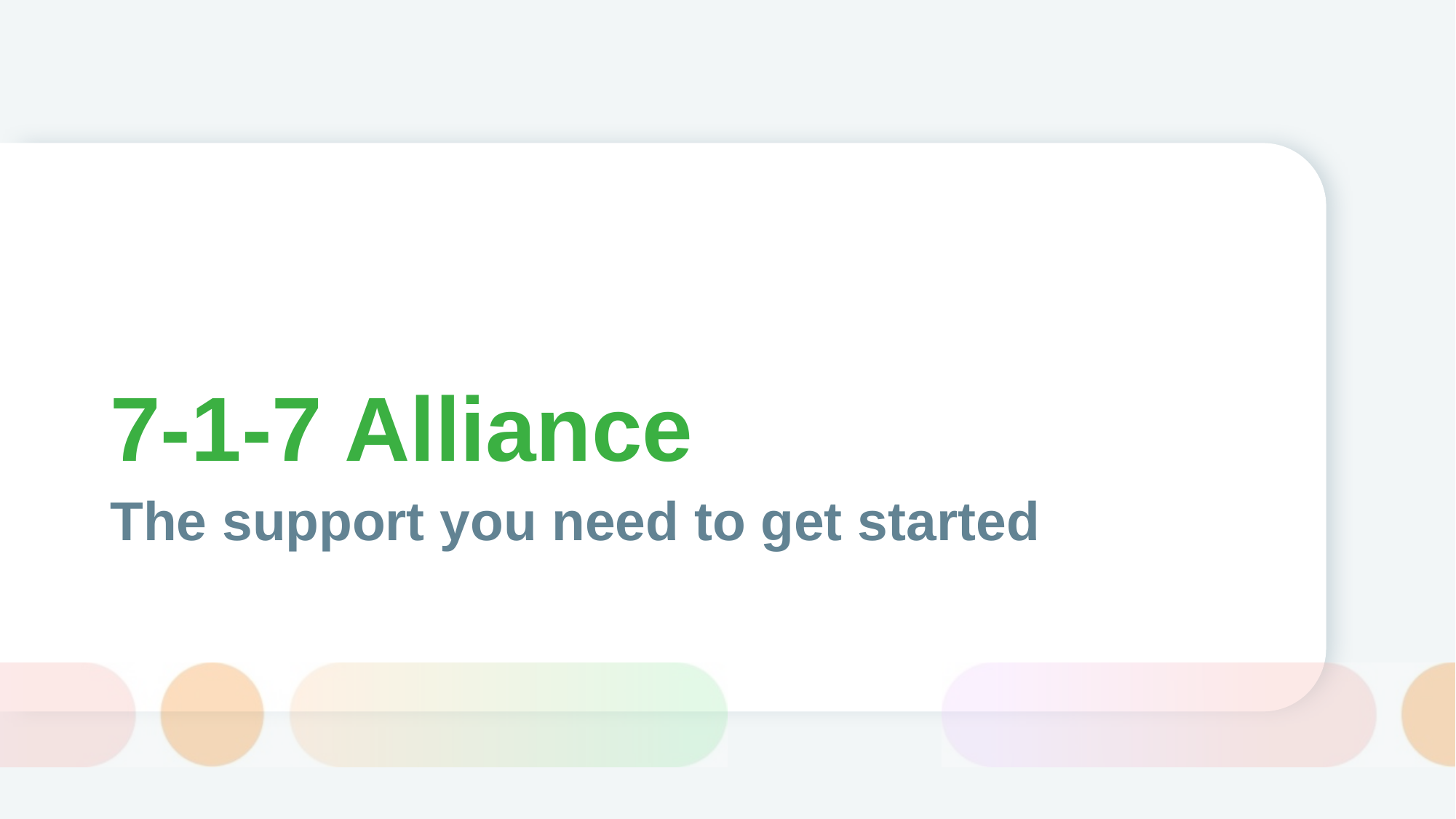

# 7-1-7 Alliance
The support you need to get started